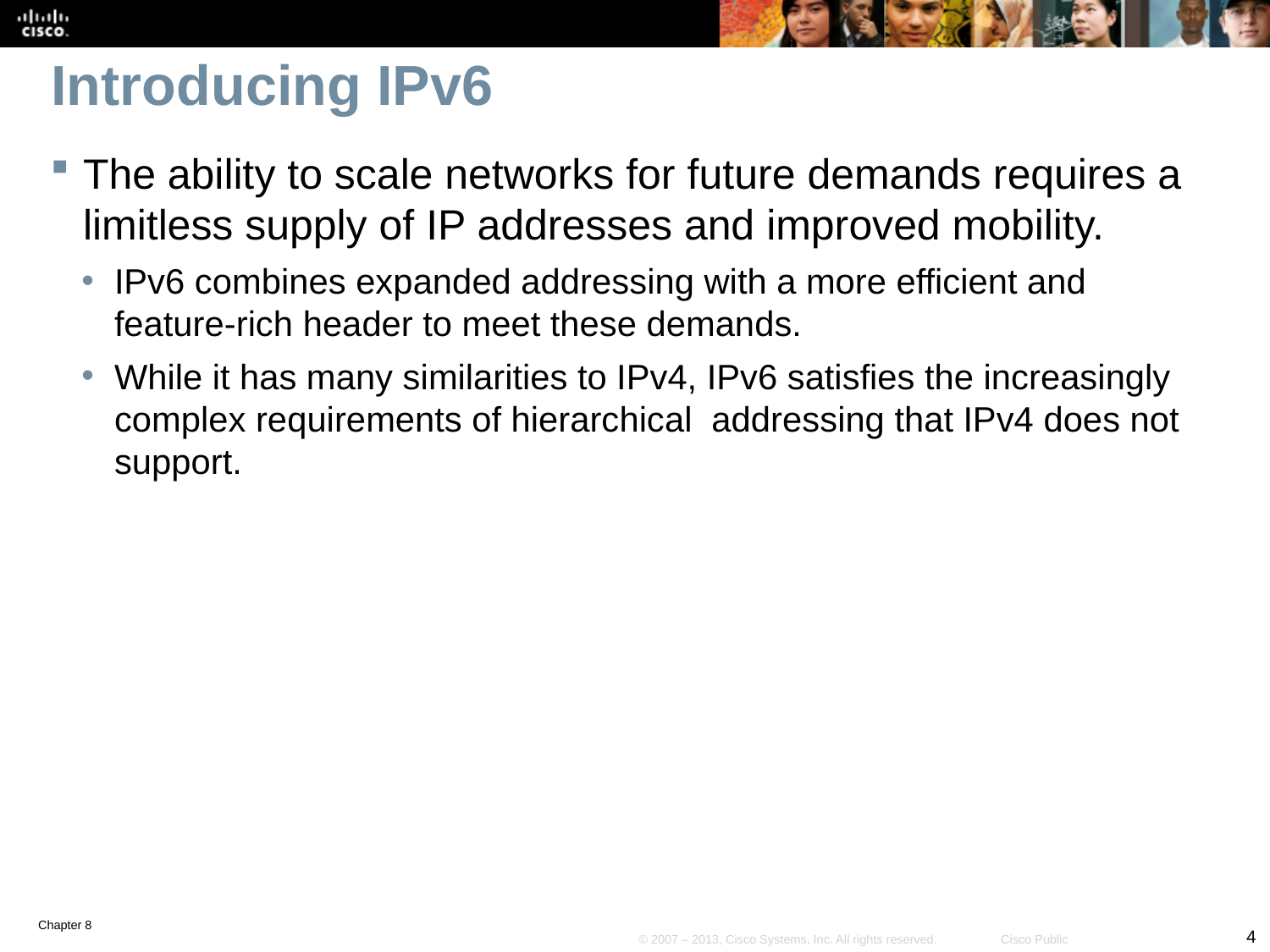

# Introducing IPv6
The ability to scale networks for future demands requires a limitless supply of IP addresses and improved mobility.
IPv6 combines expanded addressing with a more efficient and feature-rich header to meet these demands.
While it has many similarities to IPv4, IPv6 satisfies the increasingly complex requirements of hierarchical  addressing that IPv4 does not support.